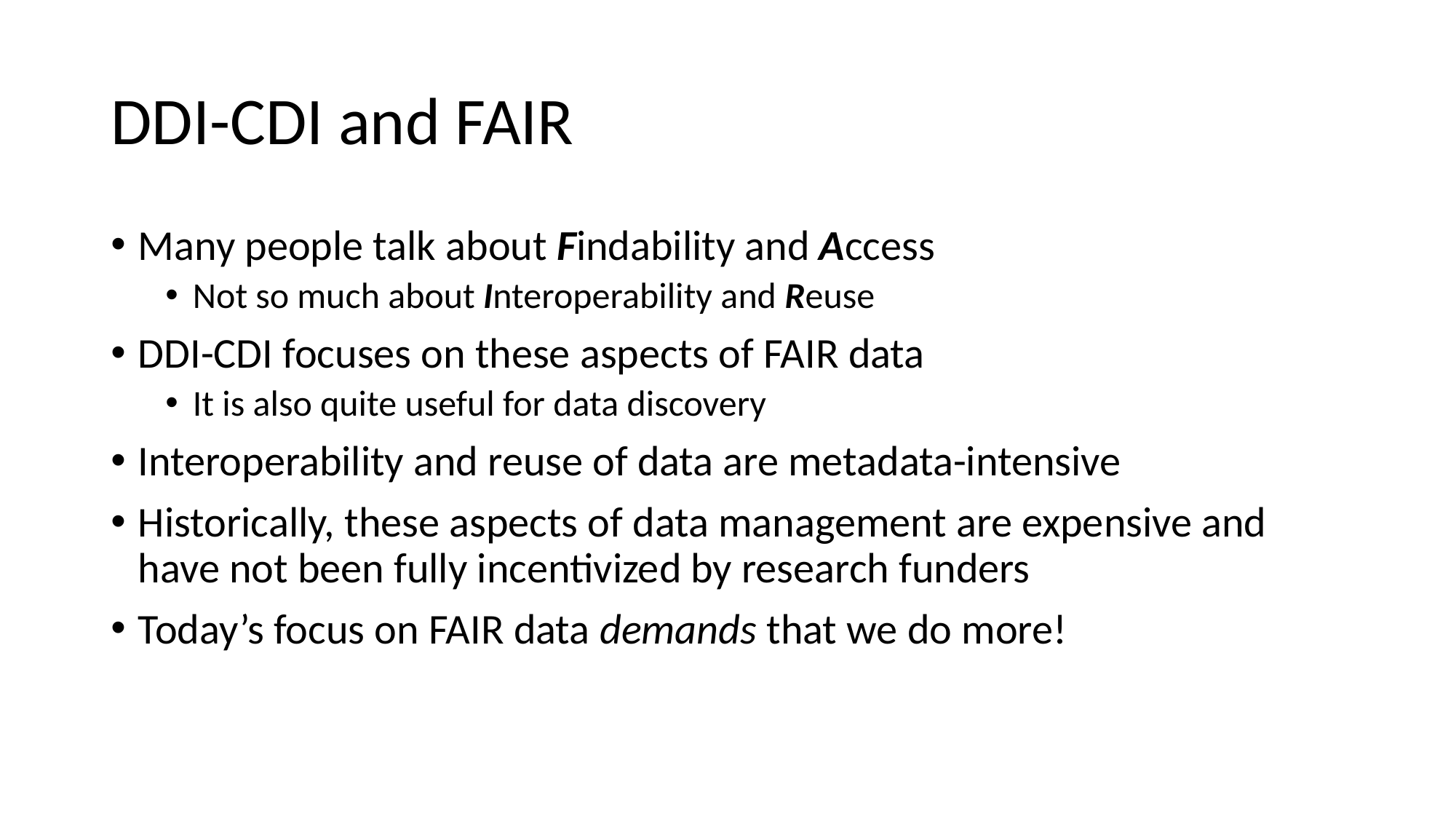

# DDI-CDI and FAIR
Many people talk about Findability and Access
Not so much about Interoperability and Reuse
DDI-CDI focuses on these aspects of FAIR data
It is also quite useful for data discovery
Interoperability and reuse of data are metadata-intensive
Historically, these aspects of data management are expensive and have not been fully incentivized by research funders
Today’s focus on FAIR data demands that we do more!